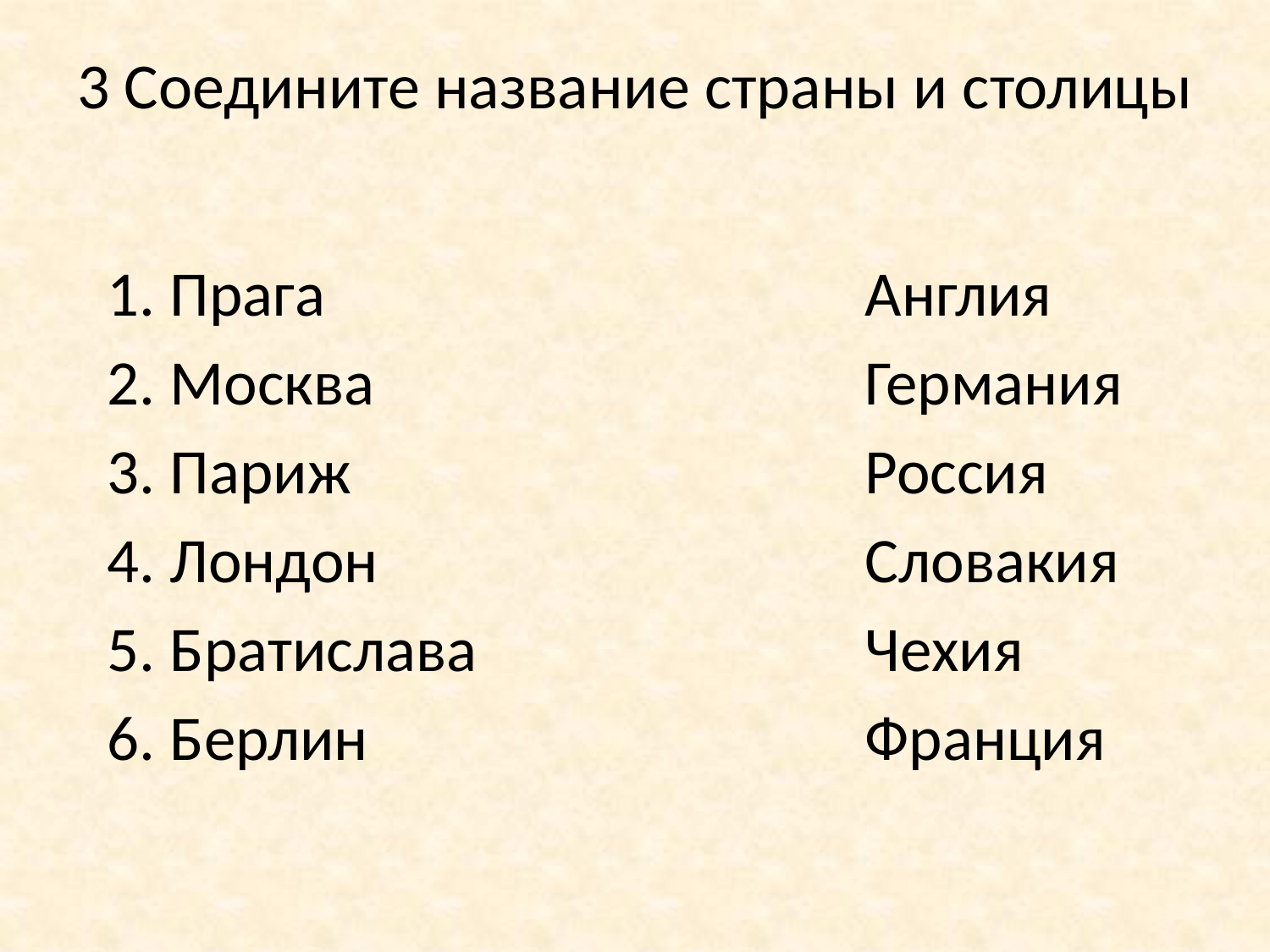

3 Соедините название страны и столицы
1. Прага
2. Москва
3. Париж
4. Лондон
5. Братислава
6. Берлин

Англия
Германия
Россия
Словакия
Чехия
Франция